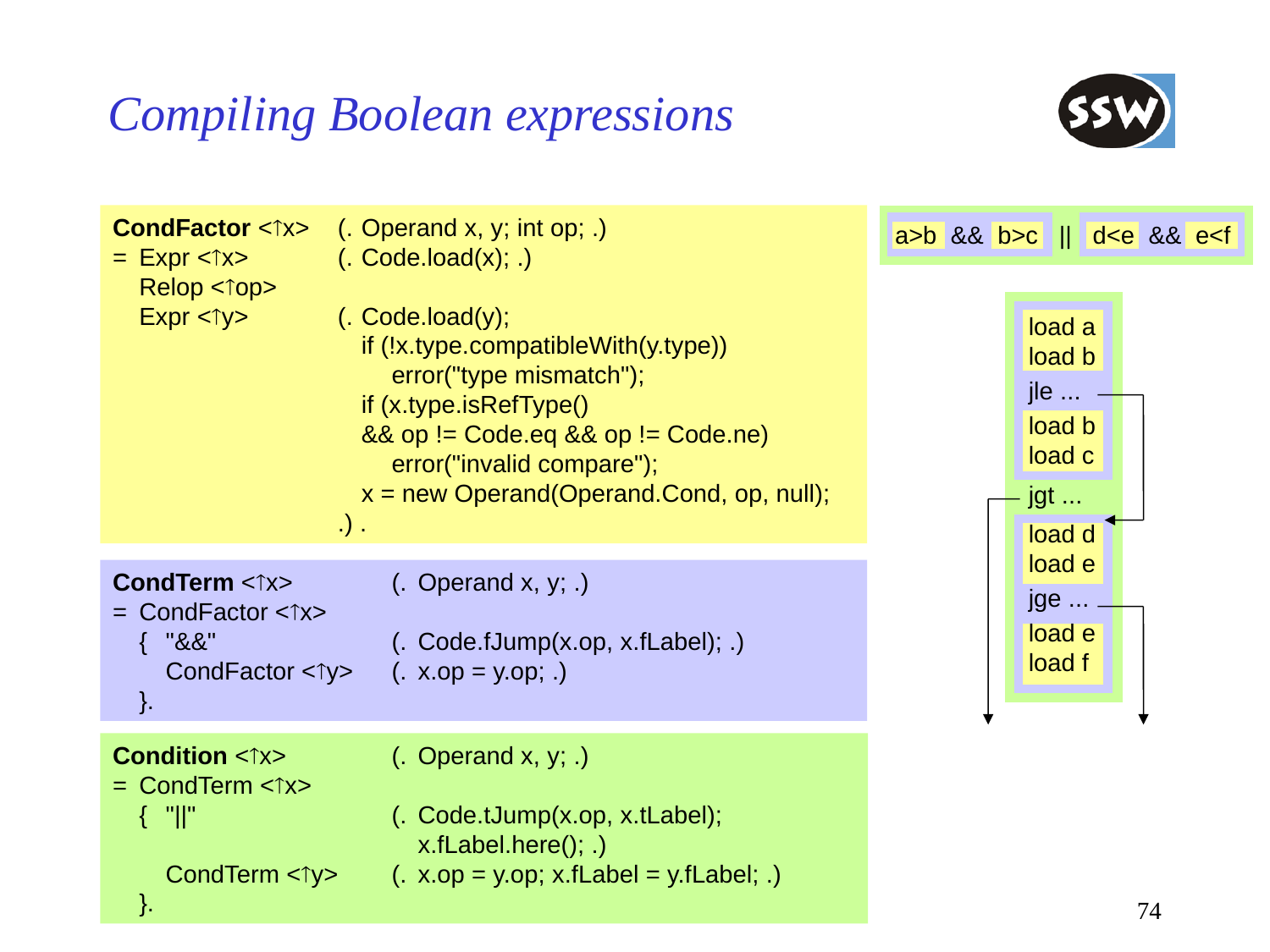

# Compiling Boolean expressions
CondFactor <↑x>	(.	Operand x, y; int op; .)
=	Expr <↑x>	(.	Code.load(x); .)
	Relop <↑op>
	Expr <↑y>	(.	Code.load(y);
			if (!x.type.compatibleWith(y.type))
				error("type mismatch");
			if (x.type.isRefType()
			&& op != Code.eq && op != Code.ne)
				error("invalid compare");
			x = new Operand(Operand.Cond, op, null);
		.) .

a>b  &&  b>c   ||   d<e  &&  e<f

load a
load b
jle ...
load b
load c
jgt ...
load d
load e
jge ...
load e
load f

CondTerm <↑x>	(.	Operand x, y; .)
=	CondFactor <↑x>
	{	"&&"	(.	Code.fJump(x.op, x.fLabel); .)
		CondFactor <↑y>	(.	x.op = y.op; .)
	}.

Condition <↑x>	(.	Operand x, y; .)
=	CondTerm <↑x>
	{	"||"	(.	Code.tJump(x.op, x.tLabel);
				x.fLabel.here(); .)
		CondTerm <↑y>	(.	x.op = y.op; x.fLabel = y.fLabel; .)
	}.
74